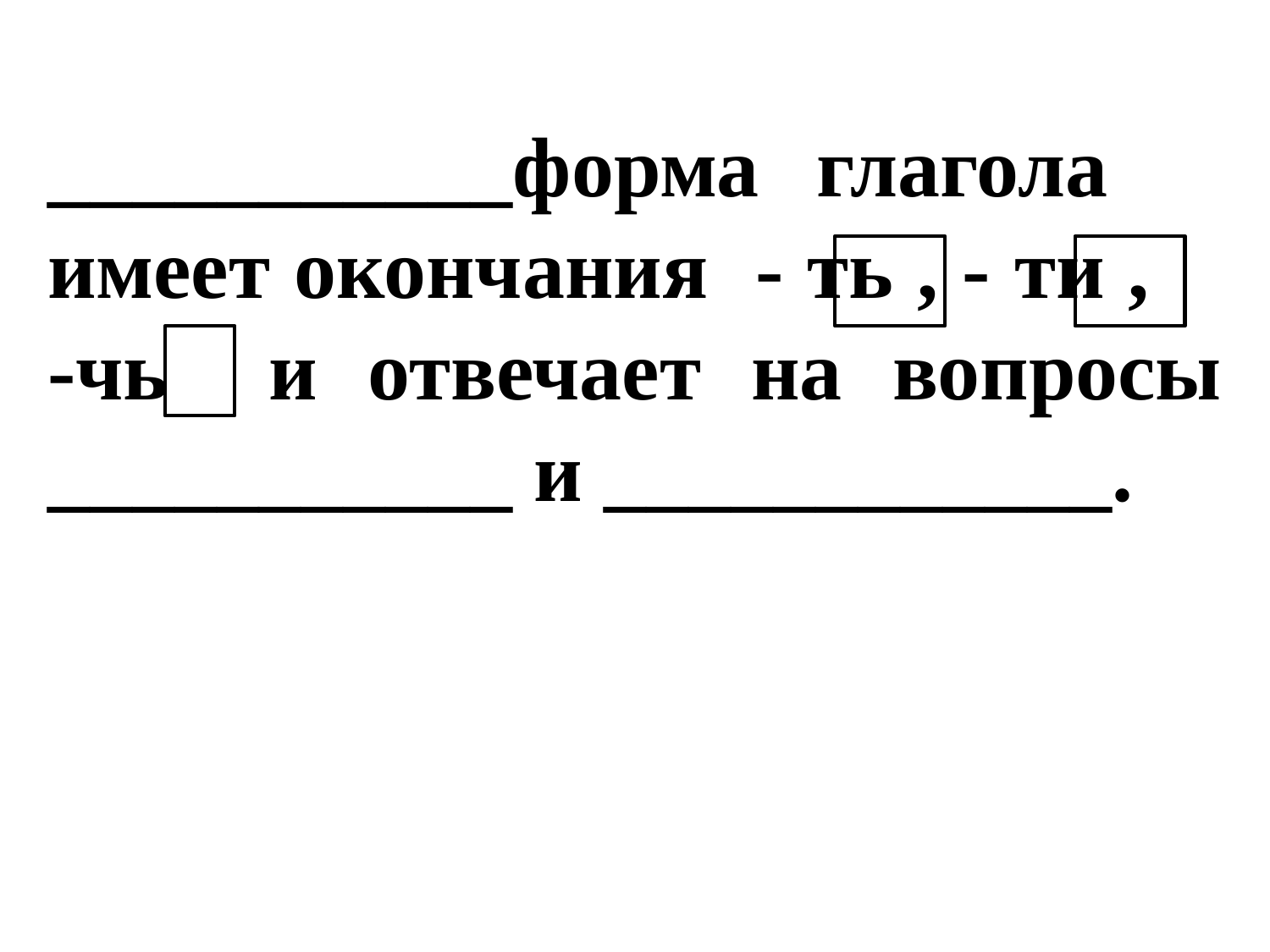

___________форма глагола   имеет окончания  - ть , - ти ,    -чь  и отвечает на вопросы ___________ и ____________.